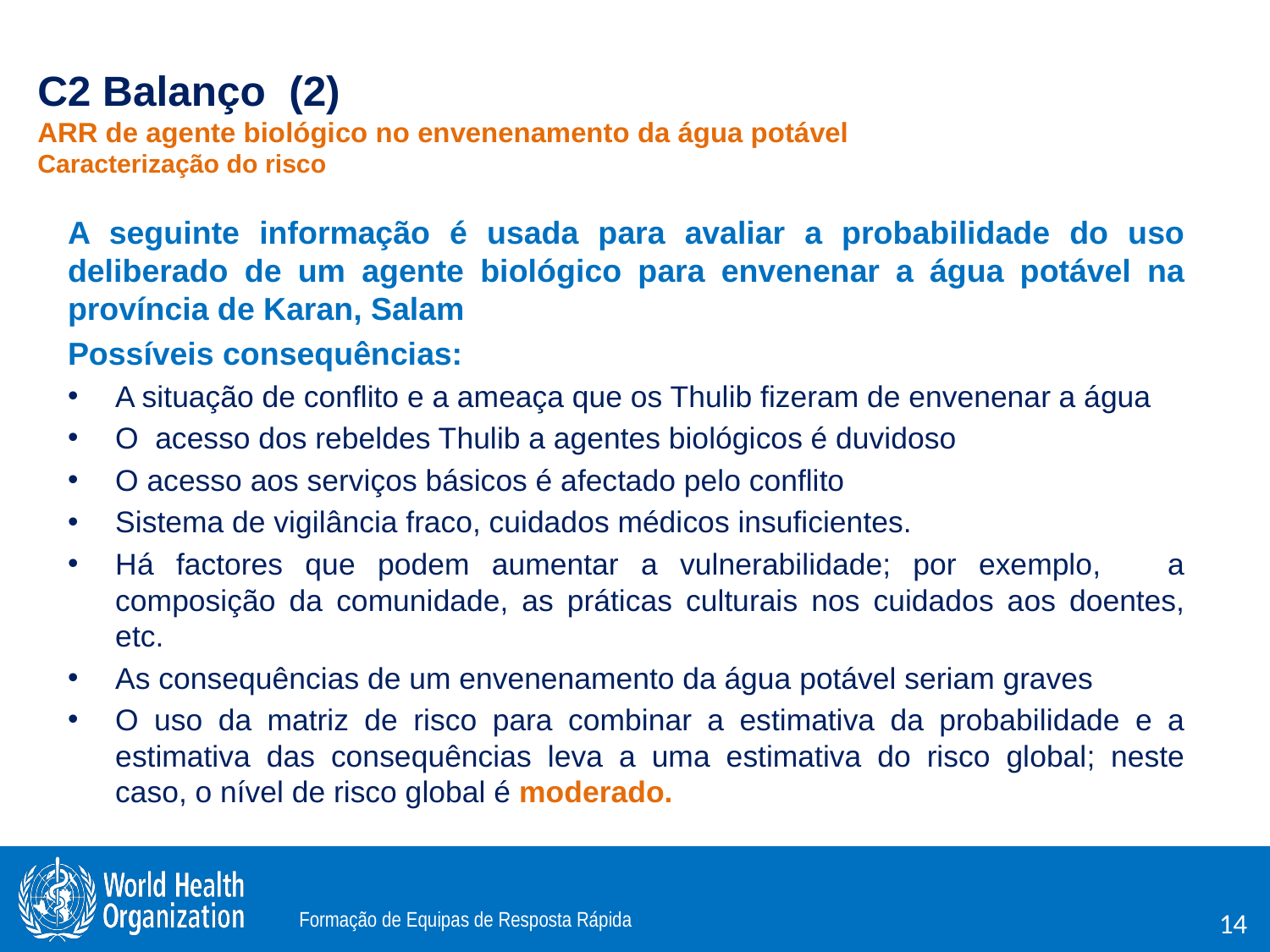

# C2 Balanço  (2) ARR de agente biológico no envenenamento da água potável Caracterização do risco
A seguinte informação é usada para avaliar a probabilidade do uso deliberado de um agente biológico para envenenar a água potável na província de Karan, Salam
Possíveis consequências:
A situação de conflito e a ameaça que os Thulib fizeram de envenenar a água
O  acesso dos rebeldes Thulib a agentes biológicos é duvidoso
O acesso aos serviços básicos é afectado pelo conflito
Sistema de vigilância fraco, cuidados médicos insuficientes.
Há factores que podem aumentar a vulnerabilidade; por exemplo,   a composição da comunidade, as práticas culturais nos cuidados aos doentes, etc.
As consequências de um envenenamento da água potável seriam graves
O uso da matriz de risco para combinar a estimativa da probabilidade e a estimativa das consequências leva a uma estimativa do risco global; neste caso, o nível de risco global é moderado.